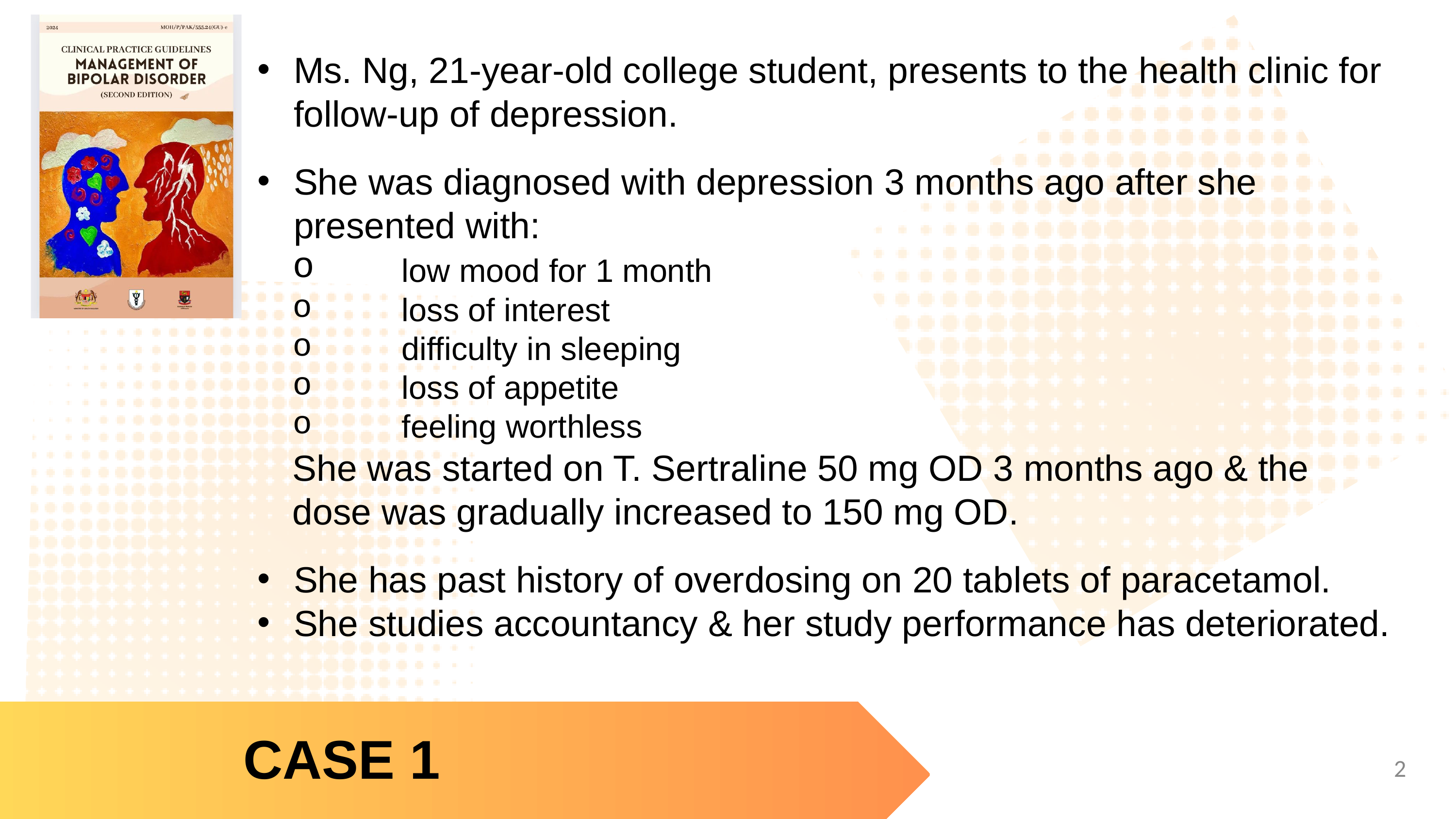

Ms. Ng, 21-year-old college student, presents to the health clinic for follow-up of depression.

She was diagnosed with depression 3 months ago after she presented with:
	low mood for 1 month
	loss of interest
	difficulty in sleeping
	loss of appetite
	feeling worthless
She was started on T. Sertraline 50 mg OD 3 months ago & the dose was gradually increased to 150 mg OD.

She has past history of overdosing on 20 tablets of paracetamol.
She studies accountancy & her study performance has deteriorated.

CASE 1
2